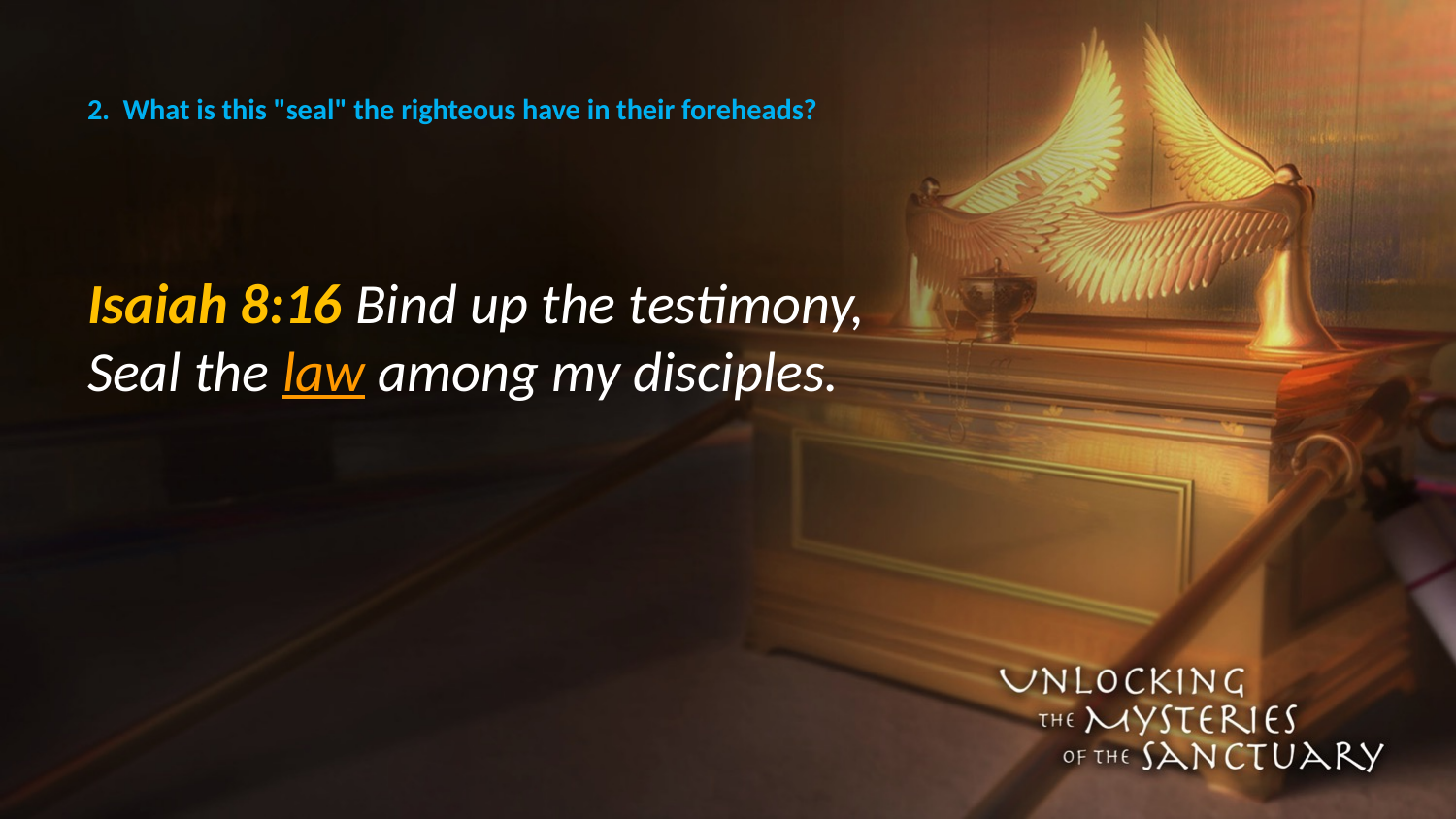

# 2.  What is this "seal" the righteous have in their foreheads?

Isaiah 8:16 Bind up the testimony, Seal the law among my disciples.